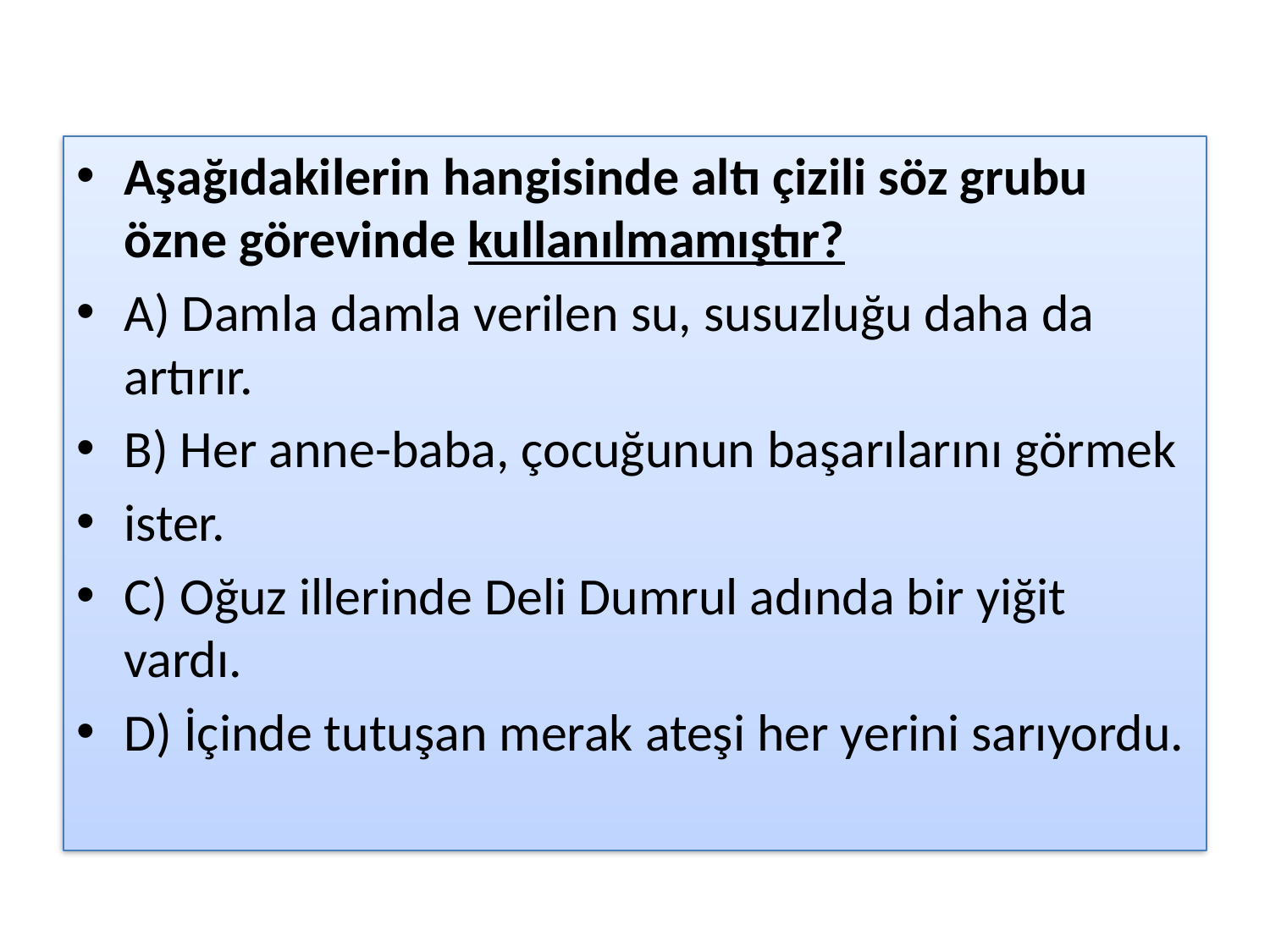

#
Aşağıdakilerin hangisinde altı çizili söz grubu özne görevinde kullanılmamıştır?
A) Damla damla verilen su, susuzluğu daha da artırır.
B) Her anne-baba, çocuğunun başarılarını görmek
ister.
C) Oğuz illerinde Deli Dumrul adında bir yiğit vardı.
D) İçinde tutuşan merak ateşi her yerini sarıyordu.